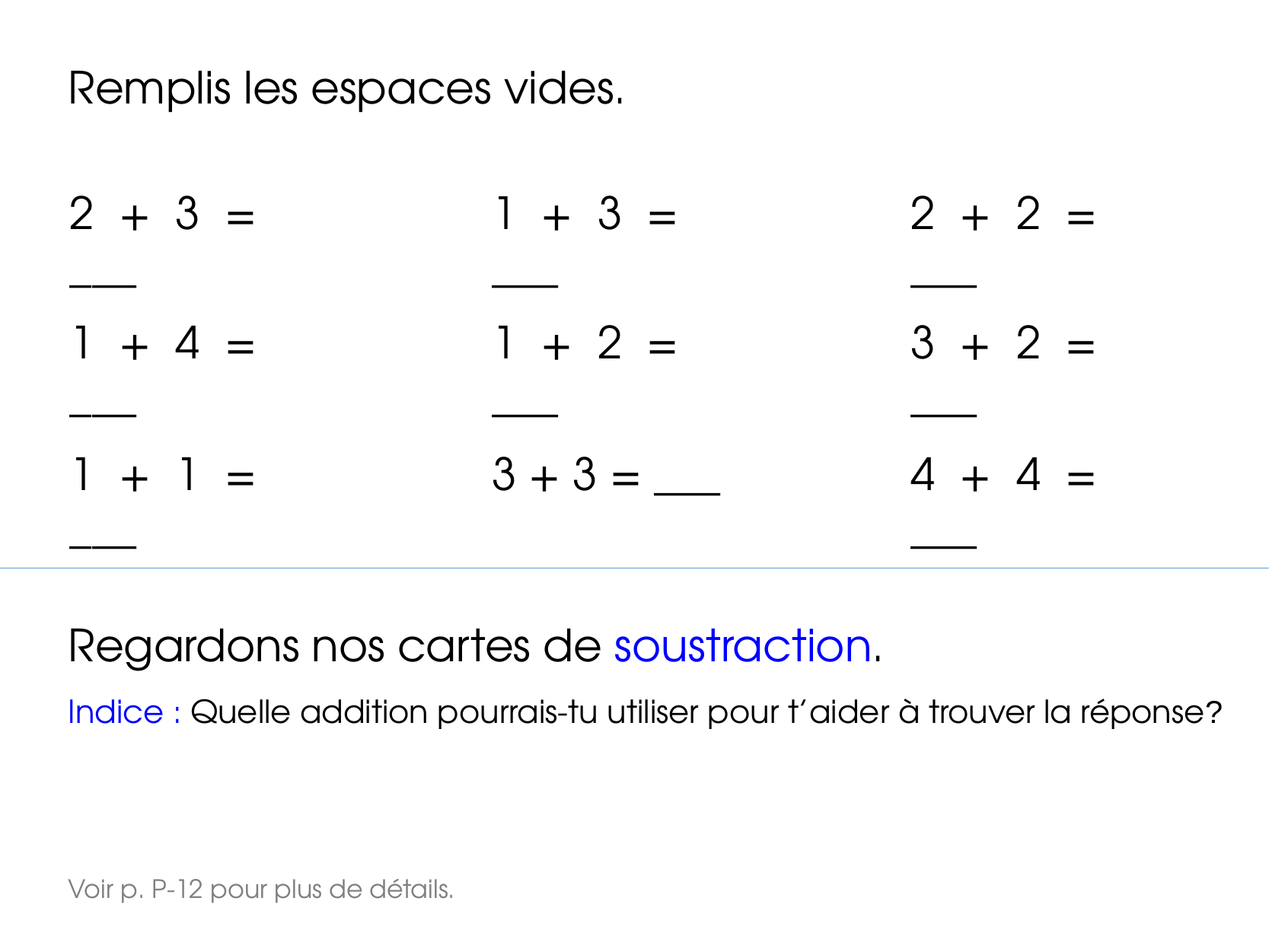

Remplis les espaces vides.
2  +  3  =  ___
1  +  3  =  ___
2  +  2  =  ___
1  +  4  =  ___
1  +  2  =  ___
3  +  2  =  ___
1  +  1  =  ___
3 + 3 = ___
4  +  4  =  ___
Regardons nos cartes de soustraction.
Indice : Quelle addition pourrais-tu utiliser pour t’aider à trouver la réponse?
Voir p. P-12 pour plus de détails.